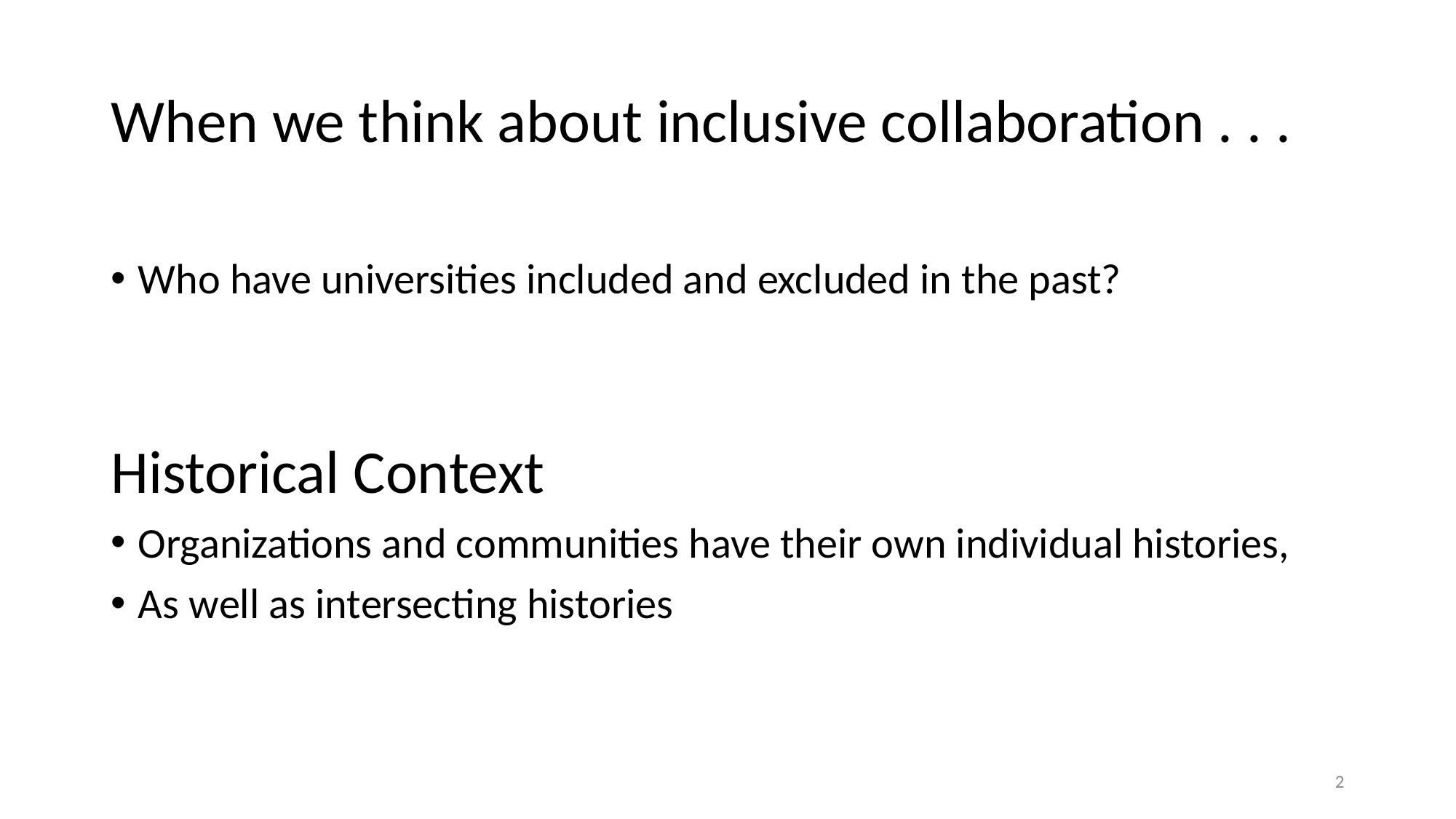

# When we think about inclusive collaboration . . .
Who have universities included and excluded in the past?

Historical Context
Organizations and communities have their own individual histories,
As well as intersecting histories

2